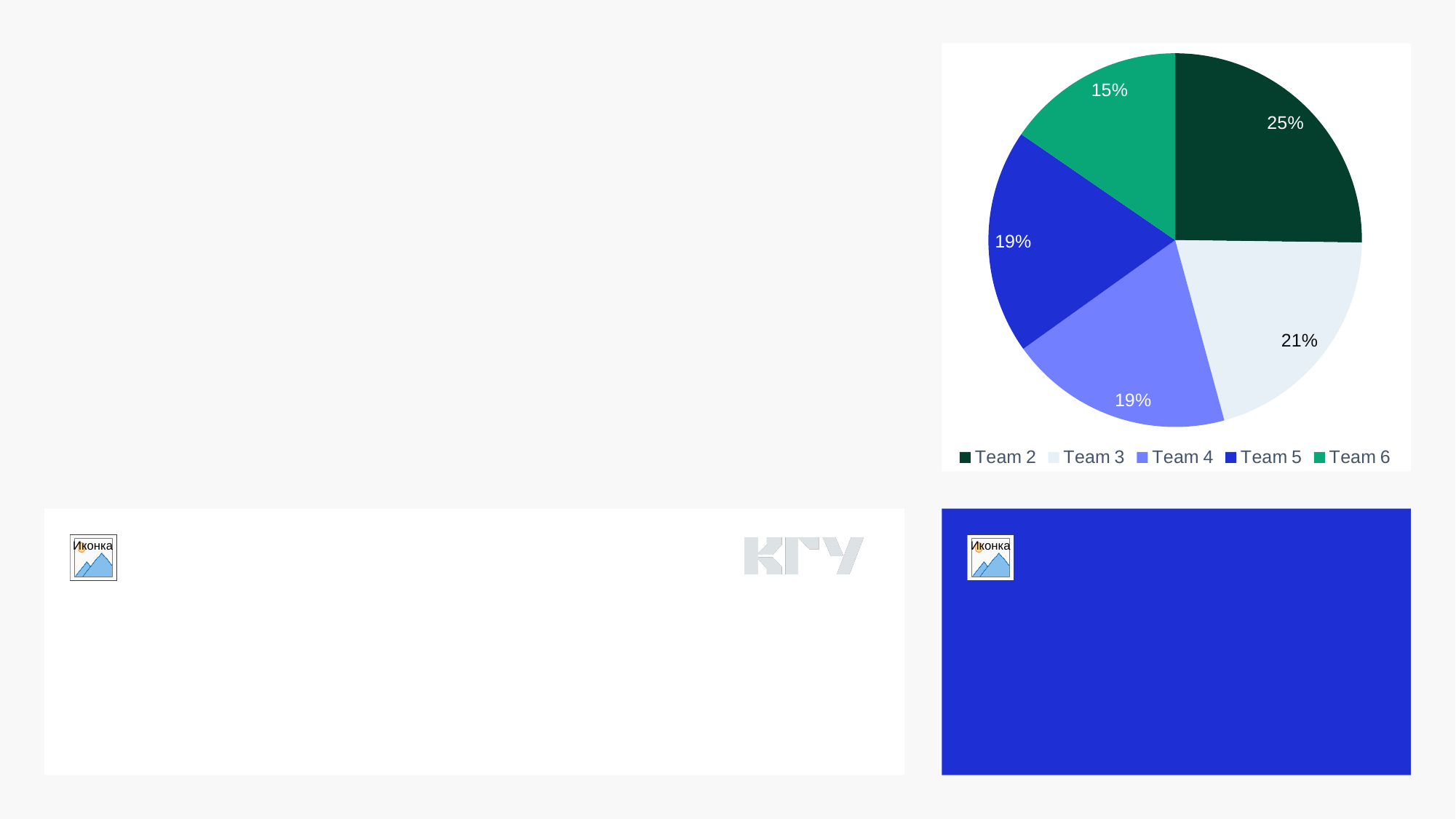

### Chart

| Category | 787 |
|---|---|
| Team 2 | 211.0 |
| Team 3 | 172.0 |
| Team 4 | 162.0 |
| Team 5 | 163.0 |
| Team 6 | 129.0 |